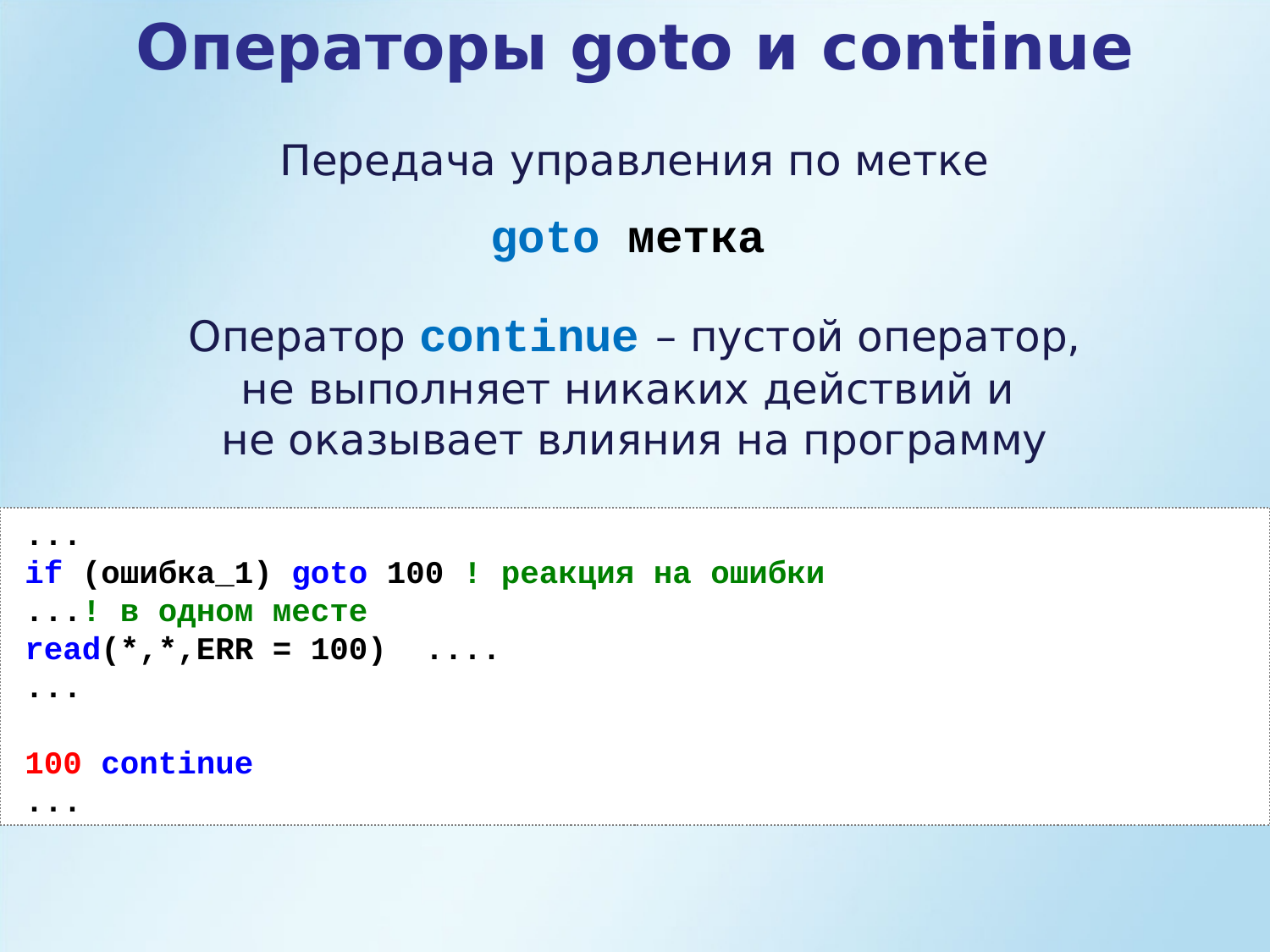

Операторы goto и continue
Передача управления по метке
goto метка
Оператор continue – пустой оператор,
не выполняет никаких действий и
не оказывает влияния на программу
...
if (ошибка_1) goto 100 ! реакция на ошибки
...! в одном месте
read(*,*,ERR = 100)  ....
...

100 continue
...